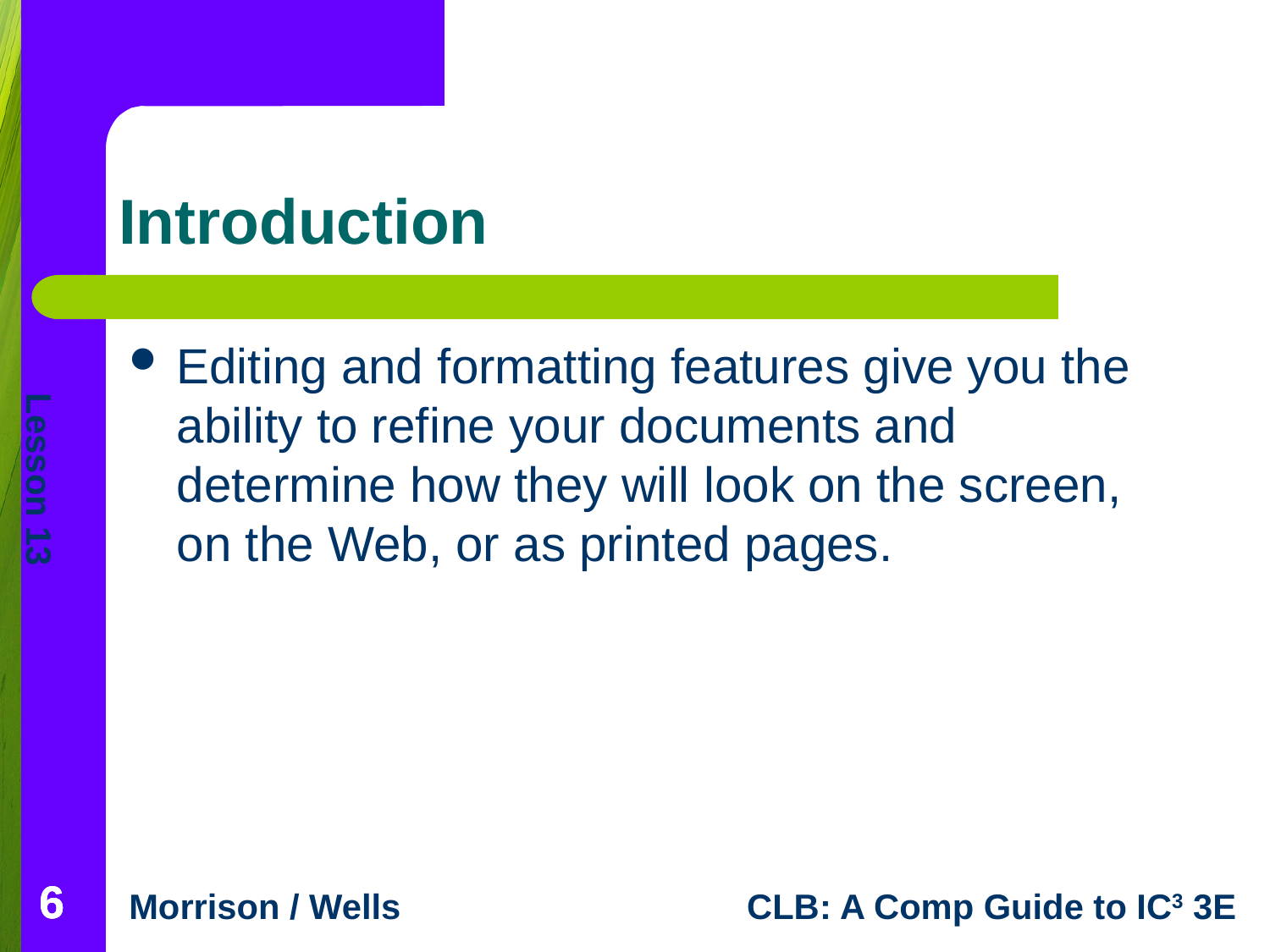

# Introduction
Editing and formatting features give you the ability to refine your documents and determine how they will look on the screen, on the Web, or as printed pages.

6
6
6